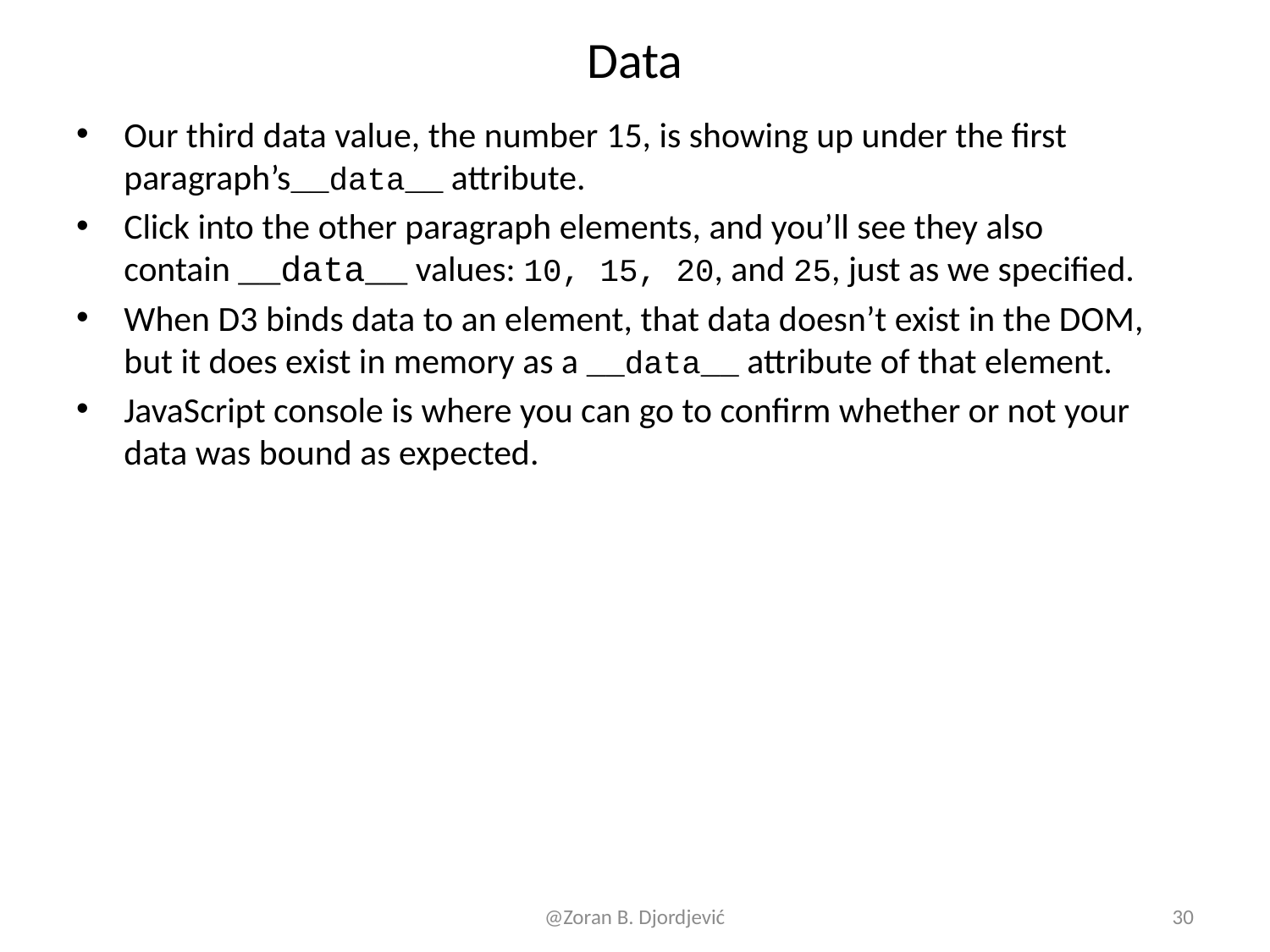

# Data
Our third data value, the number 15, is showing up under the first paragraph’s__data__ attribute.
Click into the other paragraph elements, and you’ll see they also contain __data__ values: 10, 15, 20, and 25, just as we specified.
When D3 binds data to an element, that data doesn’t exist in the DOM, but it does exist in memory as a __data__ attribute of that element.
JavaScript console is where you can go to confirm whether or not your data was bound as expected.

@Zoran B. Djordjević
30